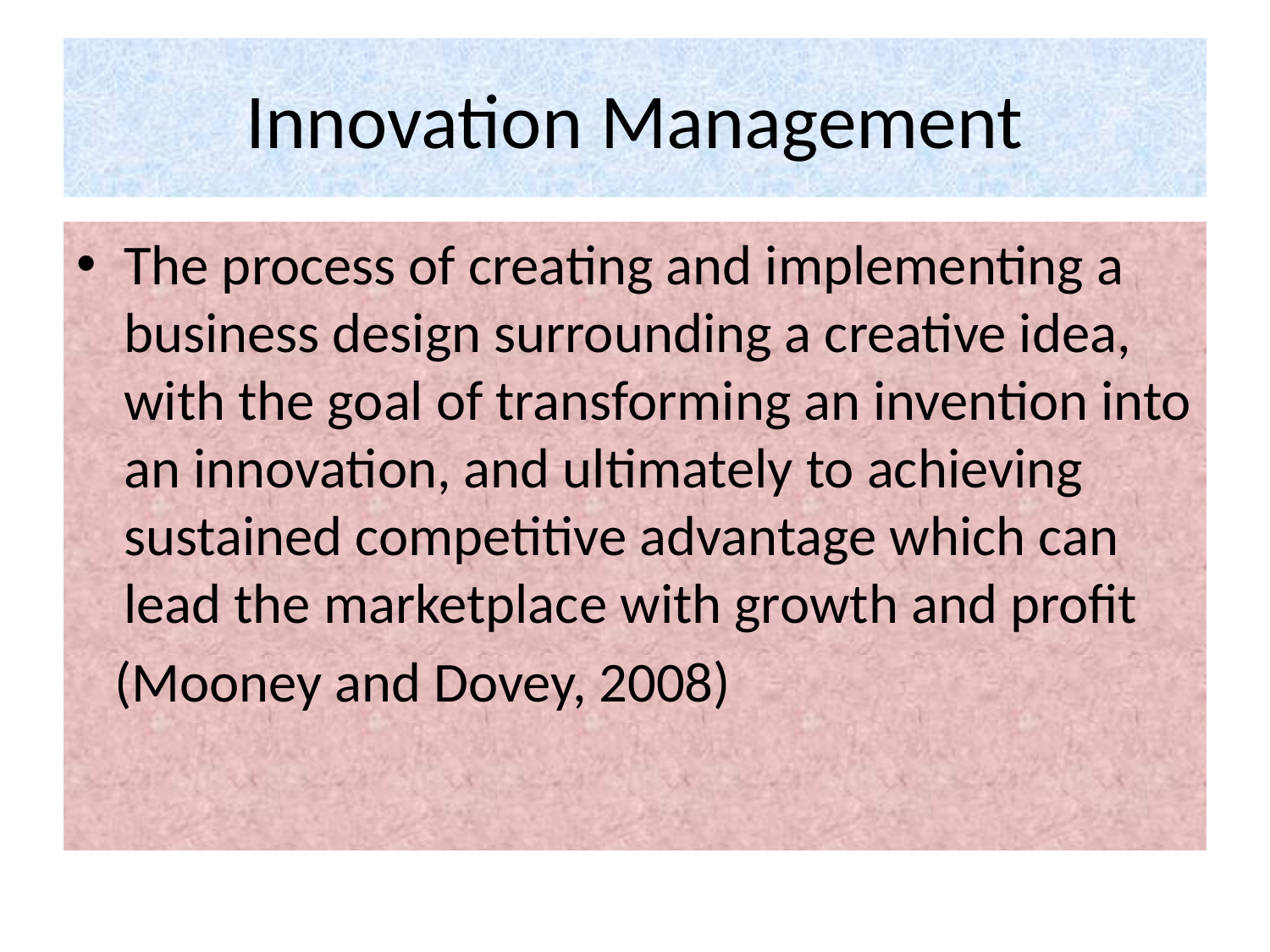

# Innovation Management
The process of creating and implementing a business design surrounding a creative idea, with the goal of transforming an invention into an innovation, and ultimately to achieving sustained competitive advantage which can lead the marketplace with growth and profit
   (Mooney and Dovey, 2008)